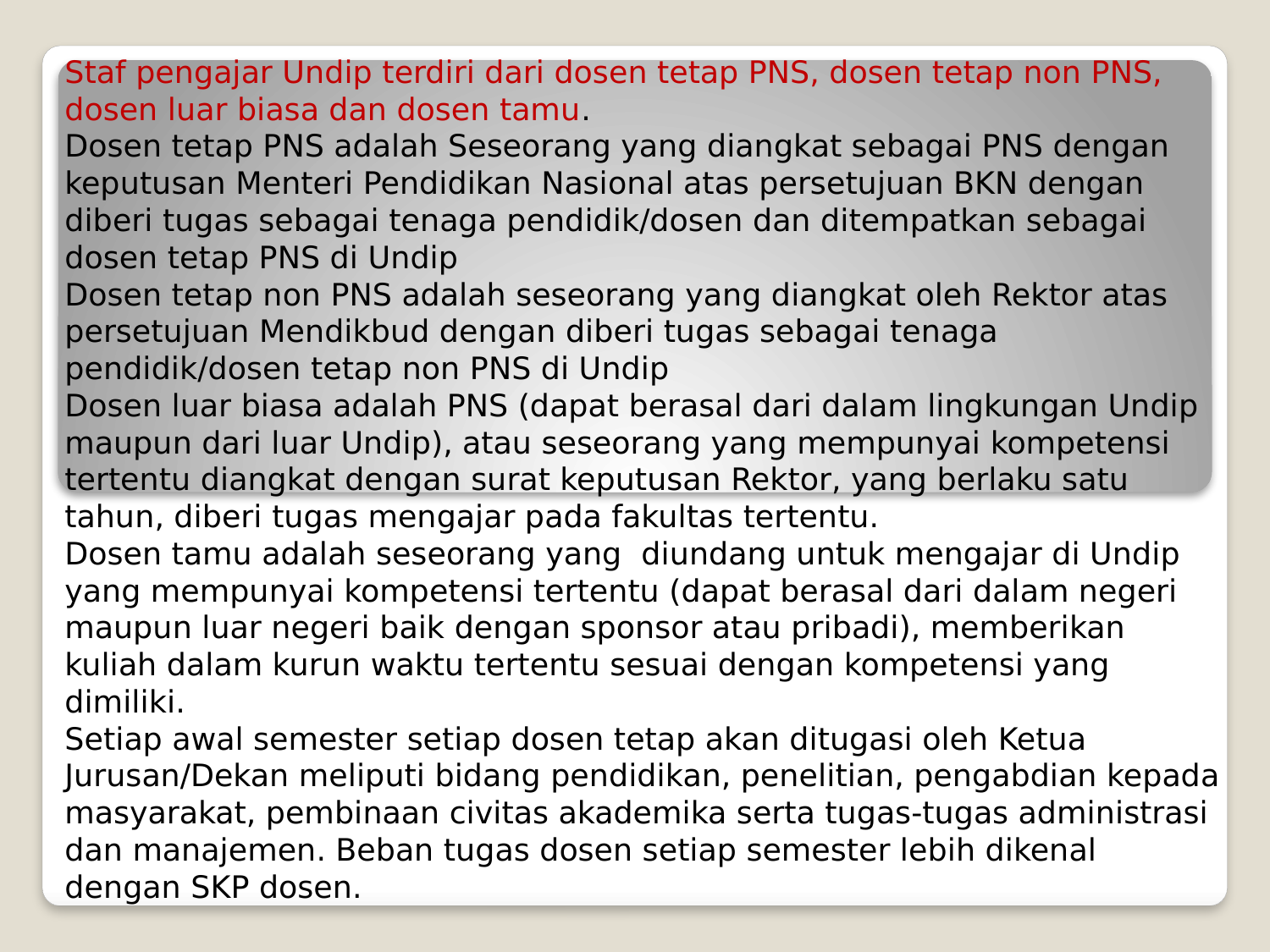

Staf pengajar Undip terdiri dari dosen tetap PNS, dosen tetap non PNS, dosen luar biasa dan dosen tamu.
Dosen tetap PNS adalah Seseorang yang diangkat sebagai PNS dengan keputusan Menteri Pendidikan Nasional atas persetujuan BKN dengan diberi tugas sebagai tenaga pendidik/dosen dan ditempatkan sebagai dosen tetap PNS di Undip
Dosen tetap non PNS adalah seseorang yang diangkat oleh Rektor atas persetujuan Mendikbud dengan diberi tugas sebagai tenaga pendidik/dosen tetap non PNS di Undip
Dosen luar biasa adalah PNS (dapat berasal dari dalam lingkungan Undip maupun dari luar Undip), atau seseorang yang mempunyai kompetensi tertentu diangkat dengan surat keputusan Rektor, yang berlaku satu tahun, diberi tugas mengajar pada fakultas tertentu.
Dosen tamu adalah seseorang yang  diundang untuk mengajar di Undip yang mempunyai kompetensi tertentu (dapat berasal dari dalam negeri maupun luar negeri baik dengan sponsor atau pribadi), memberikan kuliah dalam kurun waktu tertentu sesuai dengan kompetensi yang dimiliki.
Setiap awal semester setiap dosen tetap akan ditugasi oleh Ketua Jurusan/Dekan meliputi bidang pendidikan, penelitian, pengabdian kepada masyarakat, pembinaan civitas akademika serta tugas-tugas administrasi dan manajemen. Beban tugas dosen setiap semester lebih dikenal dengan SKP dosen.